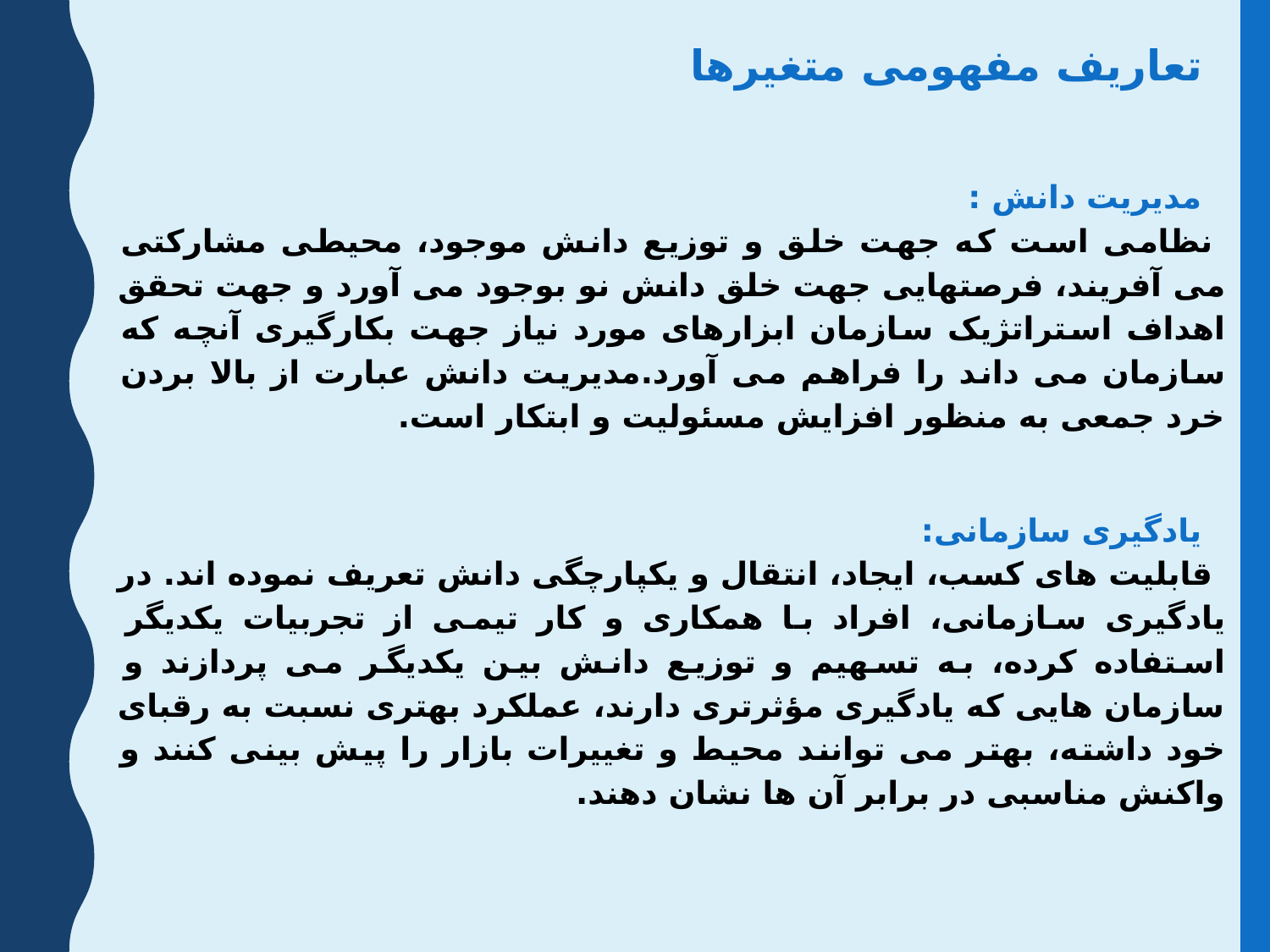

تعاریف مفهومی متغیرها

 مدیریت دانش :
نظامی است که جهت خلق و توزیع دانش موجود، محیطی مشارکتی می آفریند، فرصتهایی جهت خلق دانش نو بوجود می آورد و جهت تحقق اهداف استراتژیک سازمان ابزارهای مورد نیاز جهت بکارگیری آنچه که سازمان می داند را فراهم می آورد.مدیریت دانش عبارت از بالا بردن خرد جمعی به منظور افزایش مسئولیت و ابتکار است.

 یادگیری سازمانی:
قابلیت های کسب، ایجاد، انتقال و یکپارچگی دانش تعریف نموده اند. در یادگیری سازمانی، افراد با همکاری و کار تیمی از تجربیات یکدیگر استفاده کرده، به تسهیم و توزیع دانش بین یکدیگر می پردازند و سازمان هایی که یادگیری مؤثرتری دارند، عملکرد بهتری نسبت به رقبای خود داشته، بهتر می توانند محیط و تغییرات بازار را پیش بینی کنند و واکنش مناسبی در برابر آن ها نشان دهند.